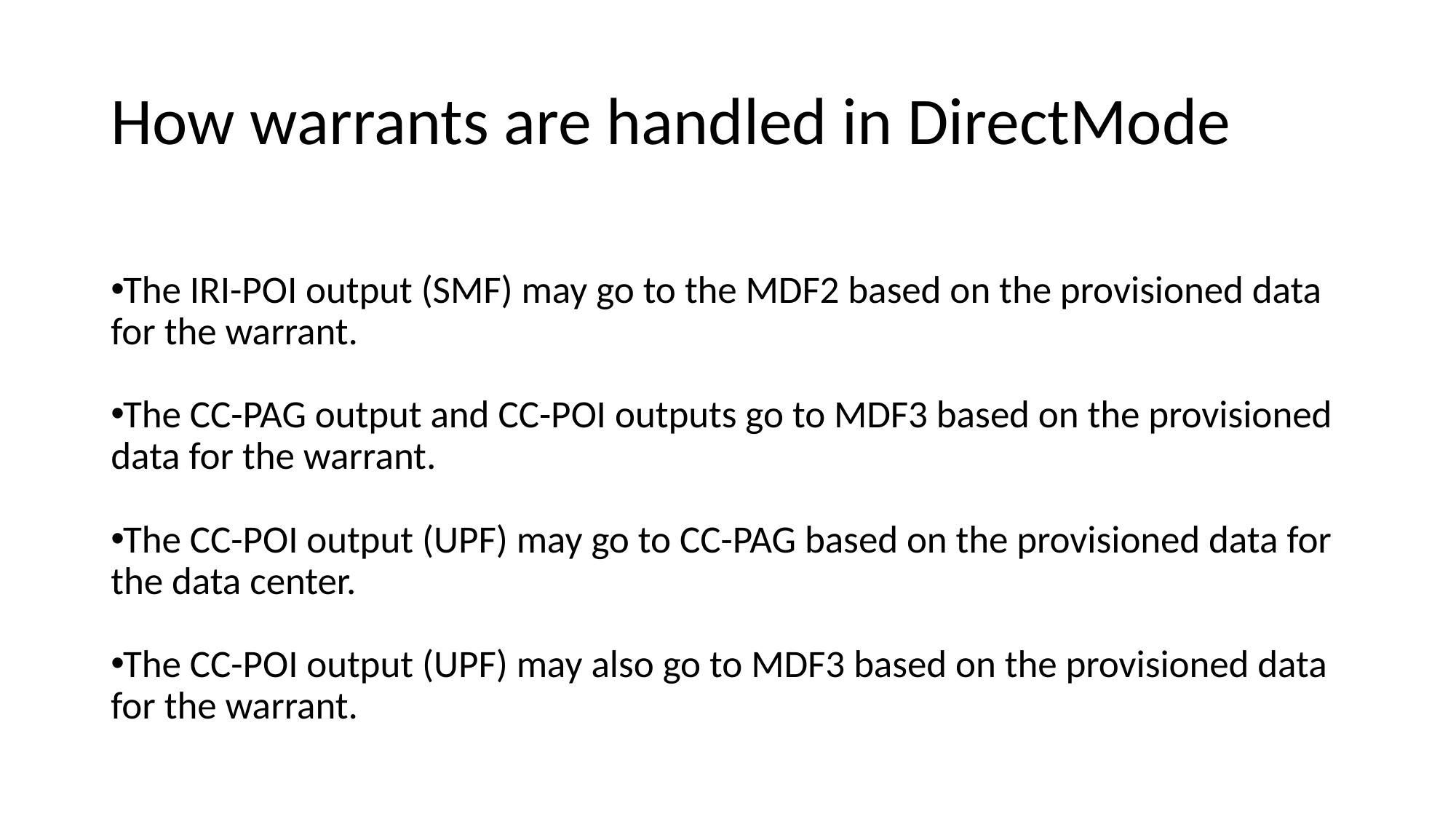

# How warrants are handled in DirectMode

The IRI-POI output (SMF) may go to the MDF2 based on the provisioned data for the warrant.

The CC-PAG output and CC-POI outputs go to MDF3 based on the provisioned data for the warrant.

The CC-POI output (UPF) may go to CC-PAG based on the provisioned data for the data center.

The CC-POI output (UPF) may also go to MDF3 based on the provisioned data for the warrant.